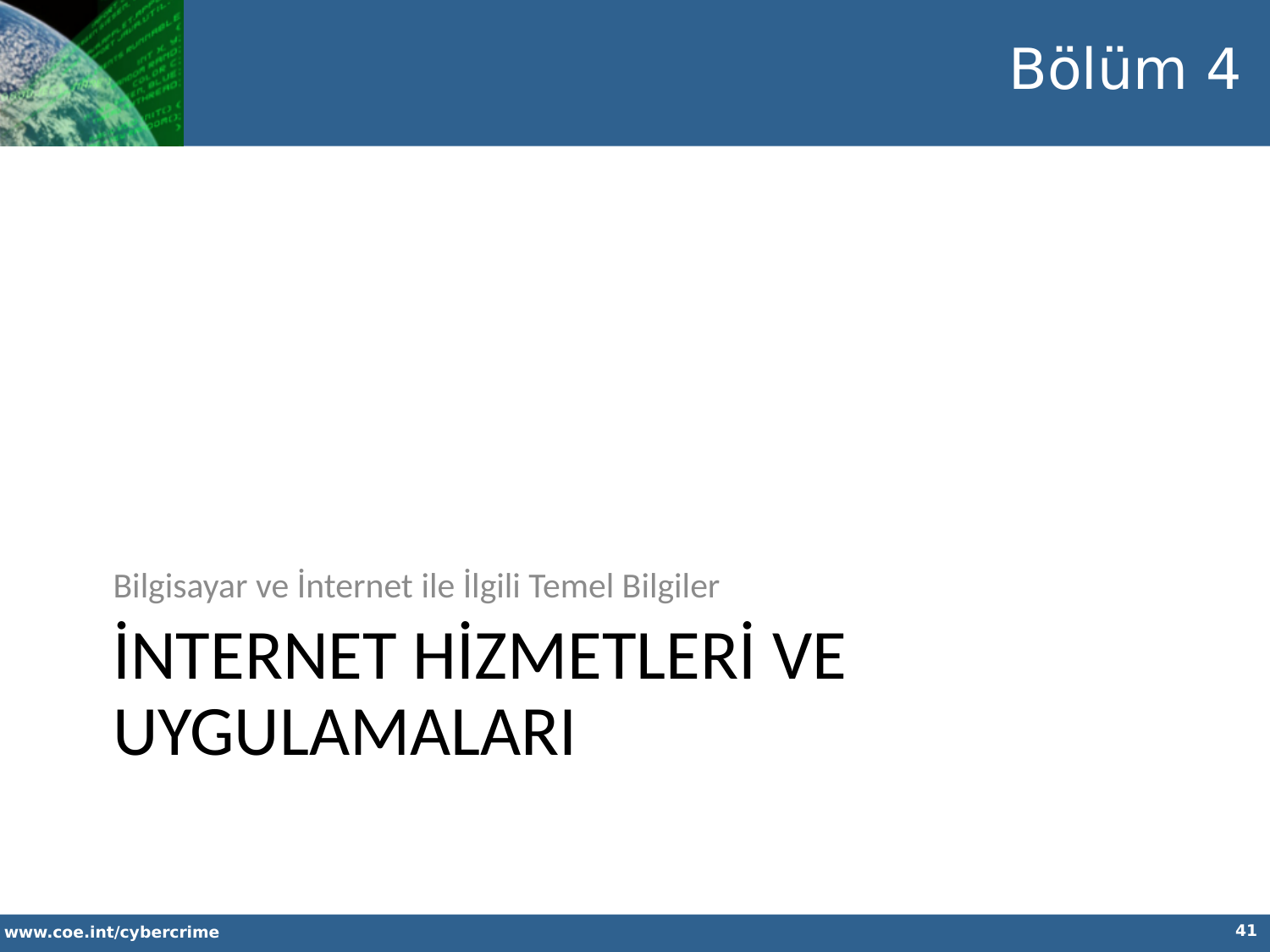

Bölüm 4
Bilgisayar ve İnternet ile İlgili Temel Bilgiler
# İnternet hİzmetlerİ ve uygulamalarI